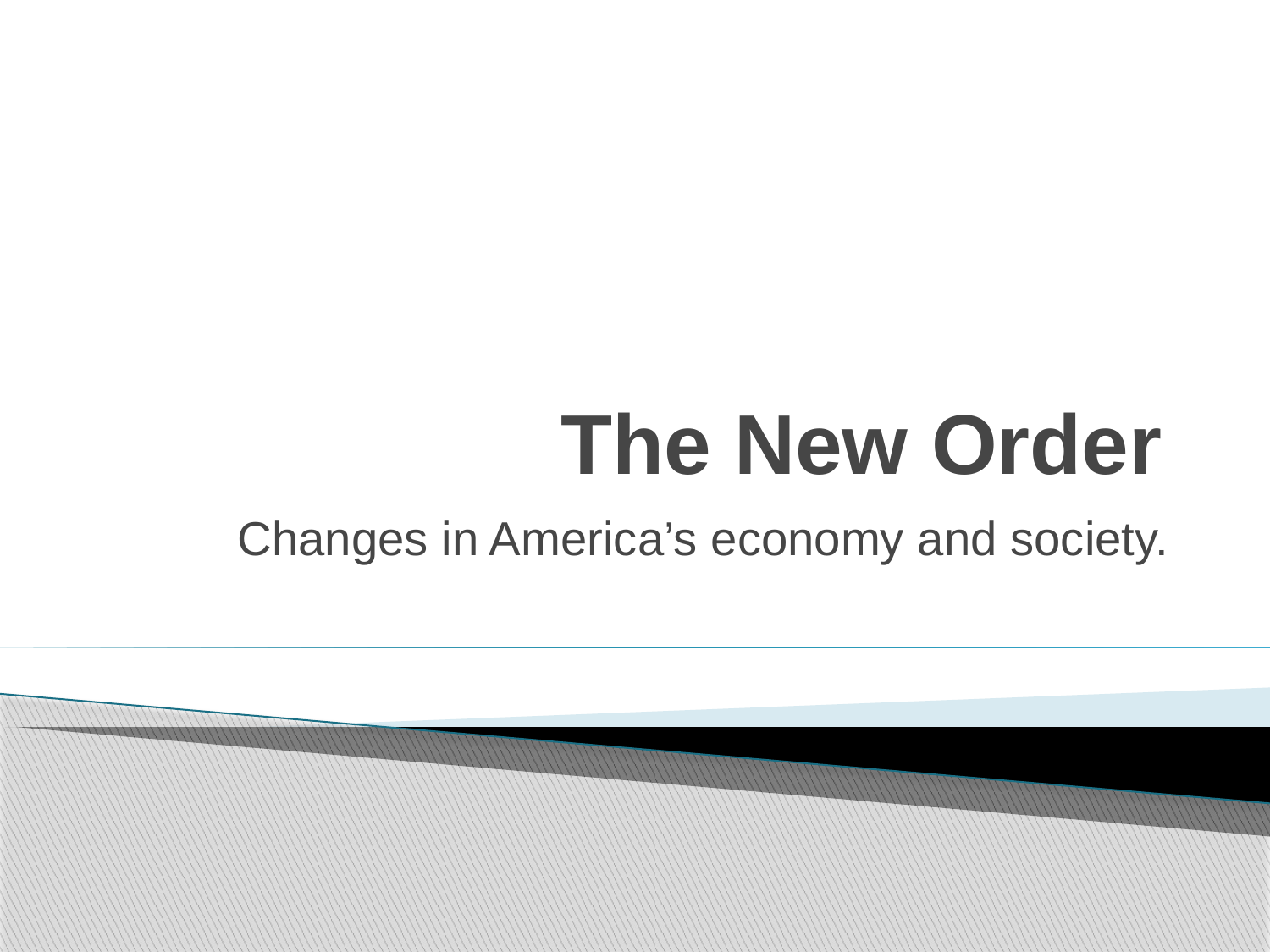

# The New Order
Changes in America’s economy and society.